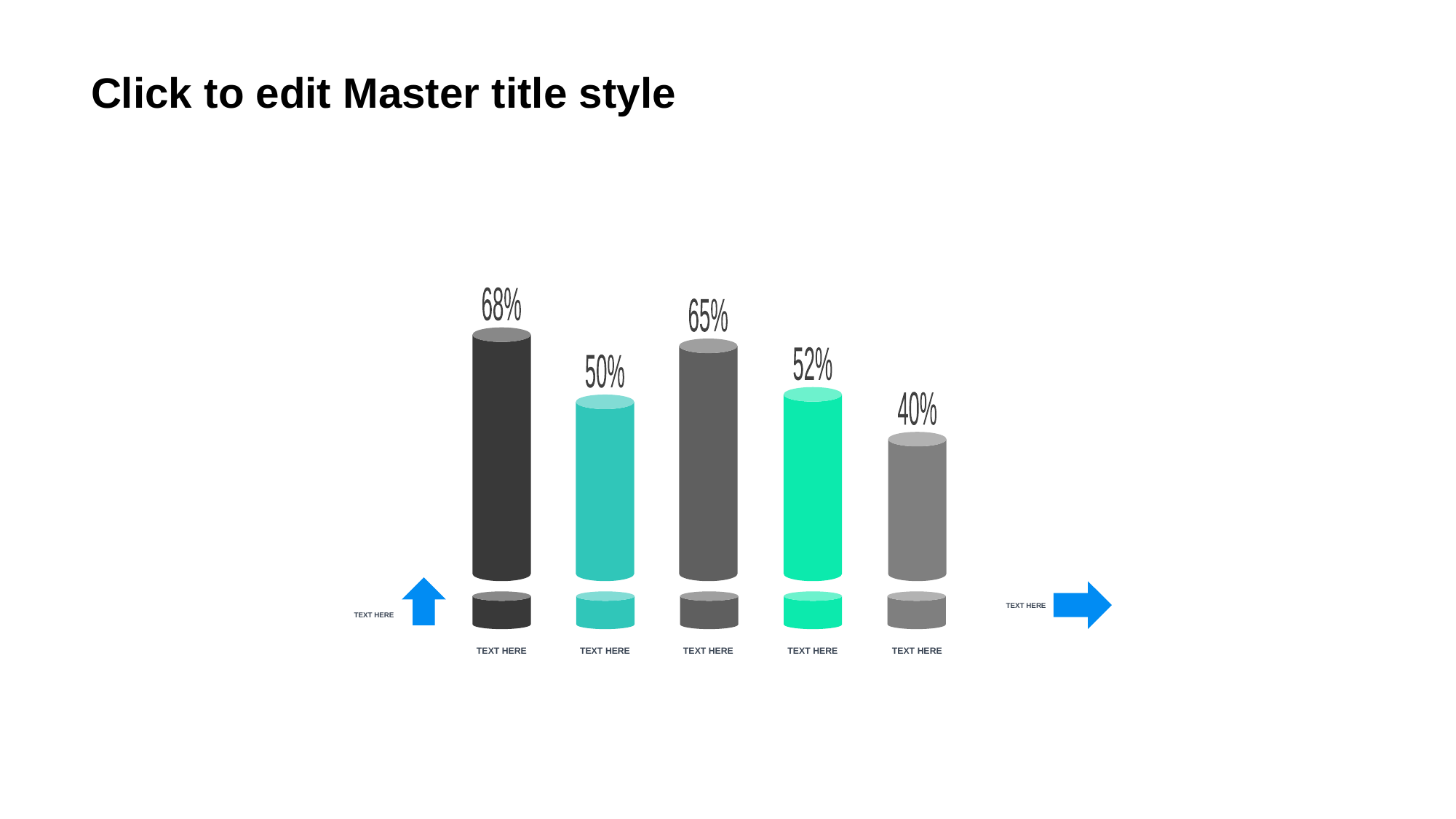

# Click to edit Master title style

68%
65%

52%
50%

40%

TEXT HERE
TEXT HERE
TEXT HERE
TEXT HERE
TEXT HERE
TEXT HERE
TEXT HERE